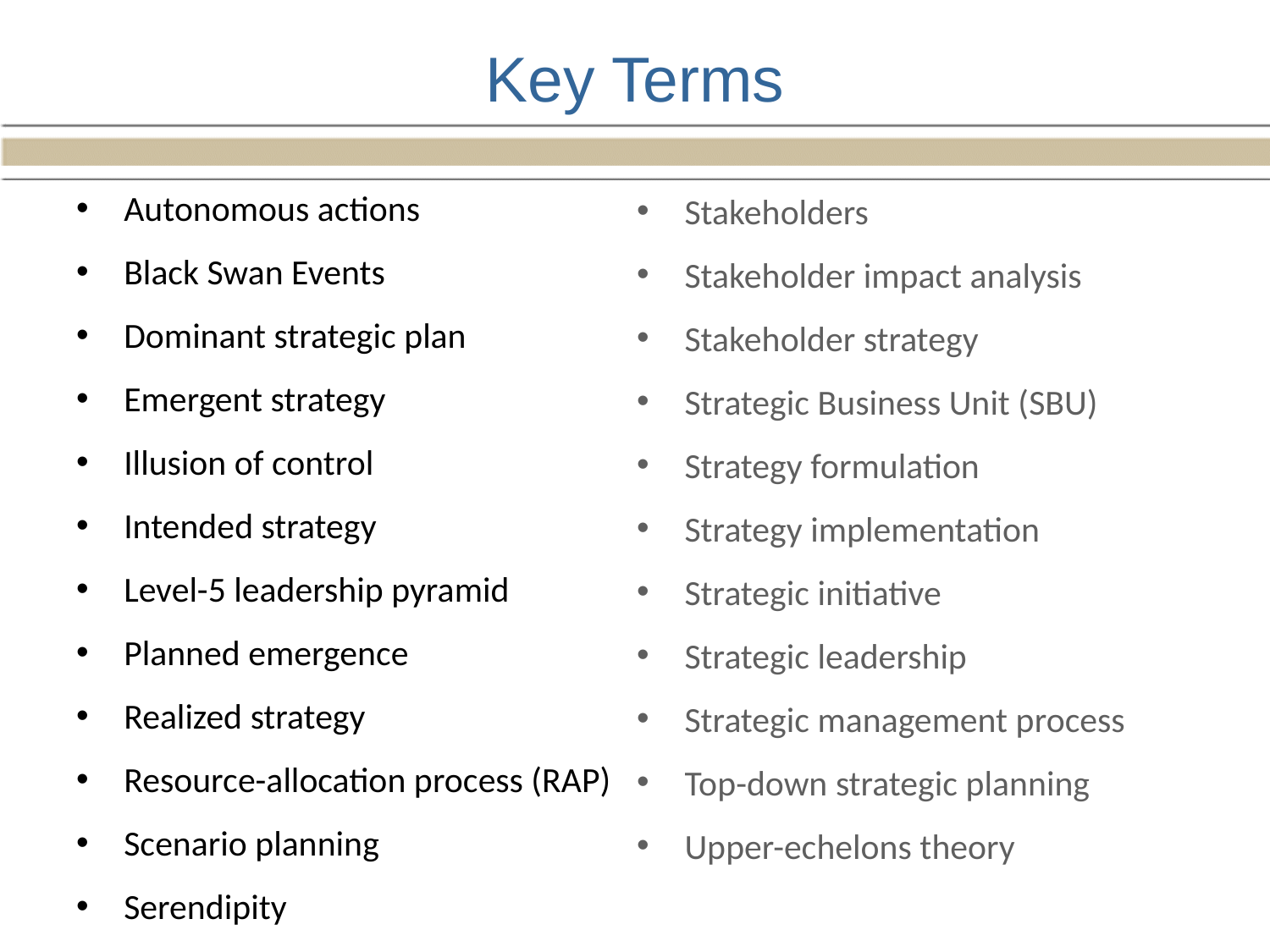

# Key Terms
Autonomous actions
Black Swan Events
Dominant strategic plan
Emergent strategy
Illusion of control
Intended strategy
Level-5 leadership pyramid
Planned emergence
Realized strategy
Resource-allocation process (RAP)
Scenario planning
Serendipity
Stakeholders
Stakeholder impact analysis
Stakeholder strategy
Strategic Business Unit (SBU)
Strategy formulation
Strategy implementation
Strategic initiative
Strategic leadership
Strategic management process
Top-down strategic planning
Upper-echelons theory